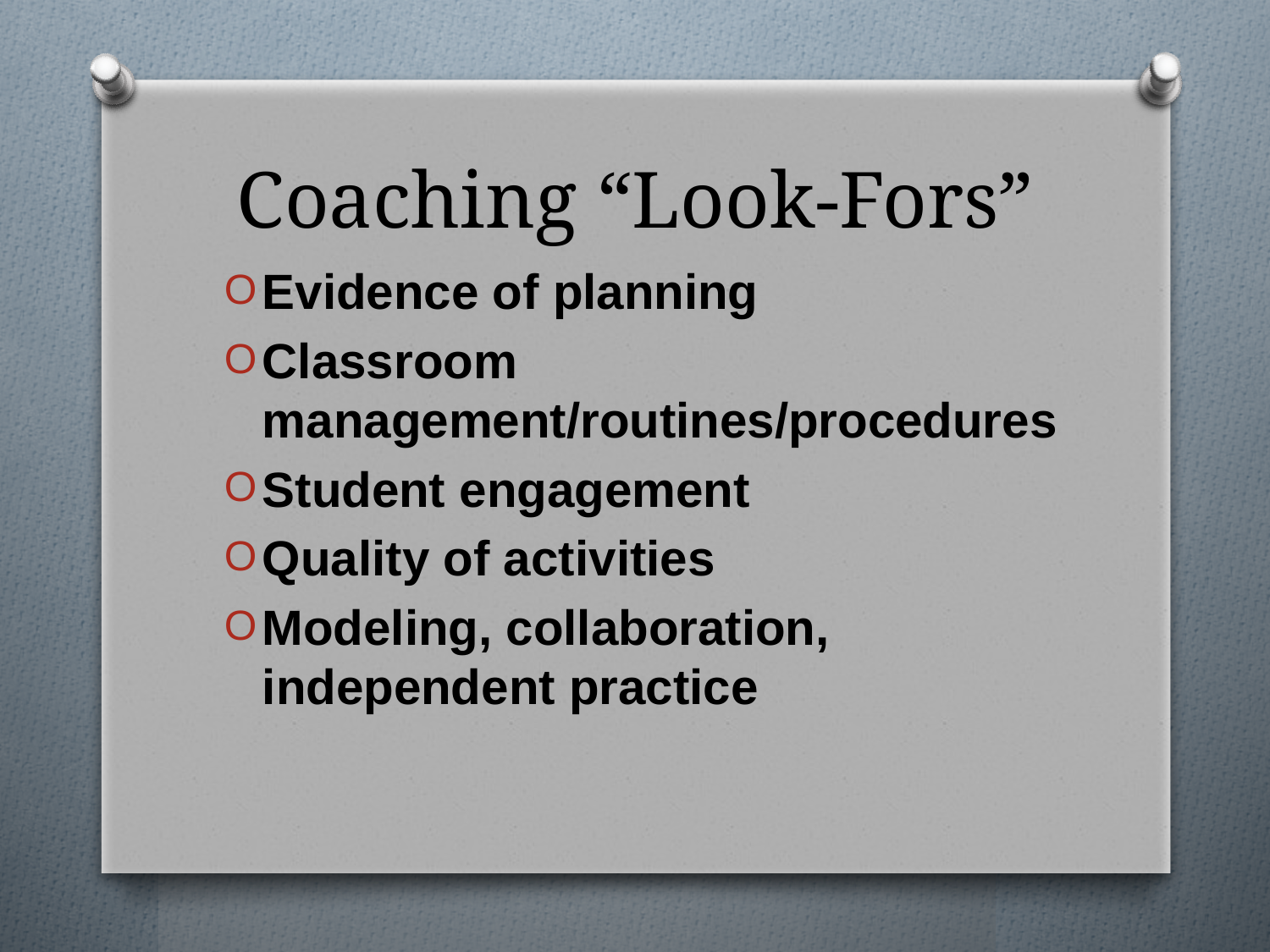

# Coaching “Look-Fors”
Evidence of planning
Classroom management/routines/procedures
Student engagement
Quality of activities
Modeling, collaboration, independent practice